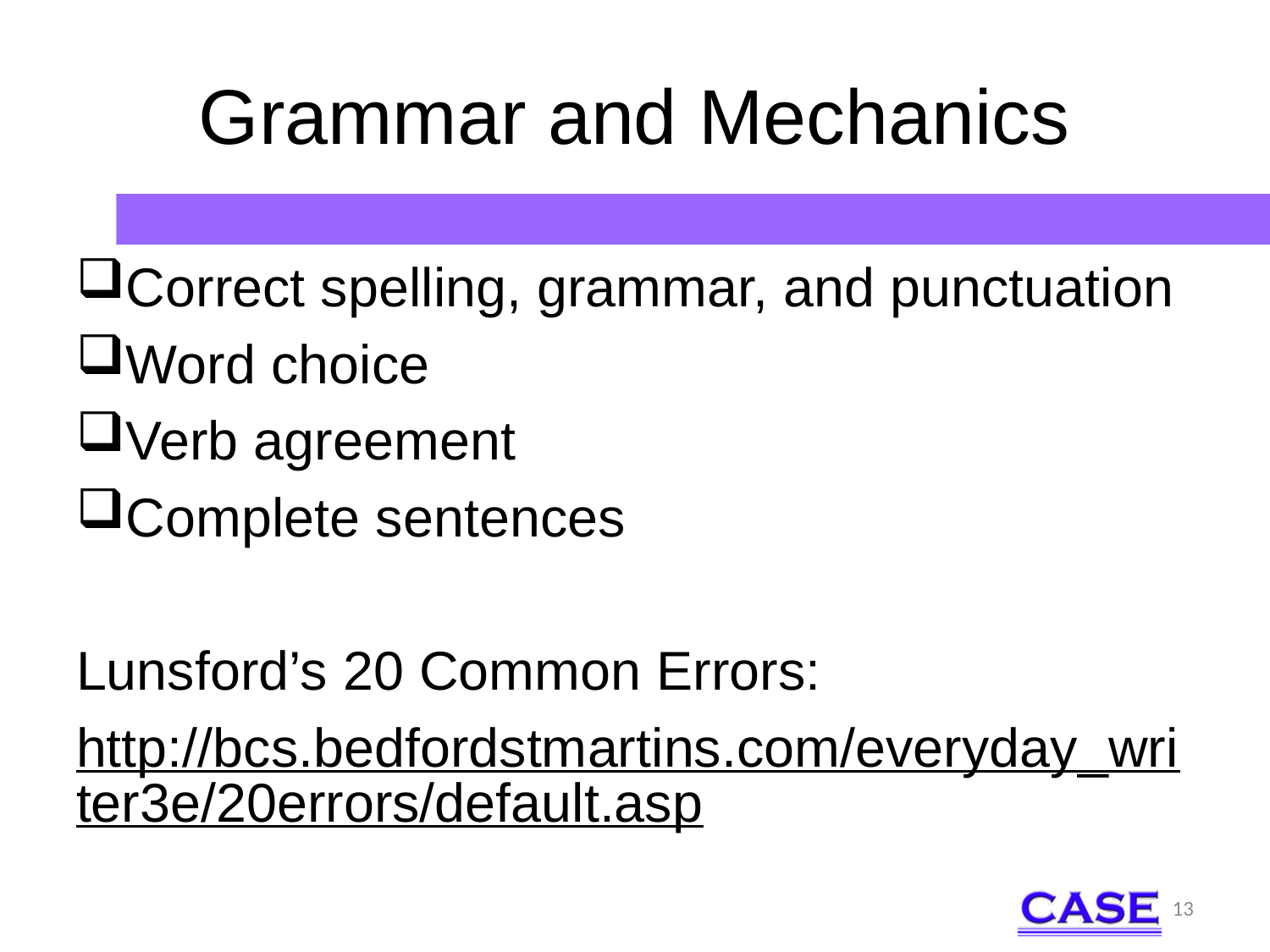

# Grammar and Mechanics
Correct spelling, grammar, and punctuation
Word choice
Verb agreement
Complete sentences

Lunsford’s 20 Common Errors:
http://bcs.bedfordstmartins.com/everyday_writer3e/20errors/default.asp

13